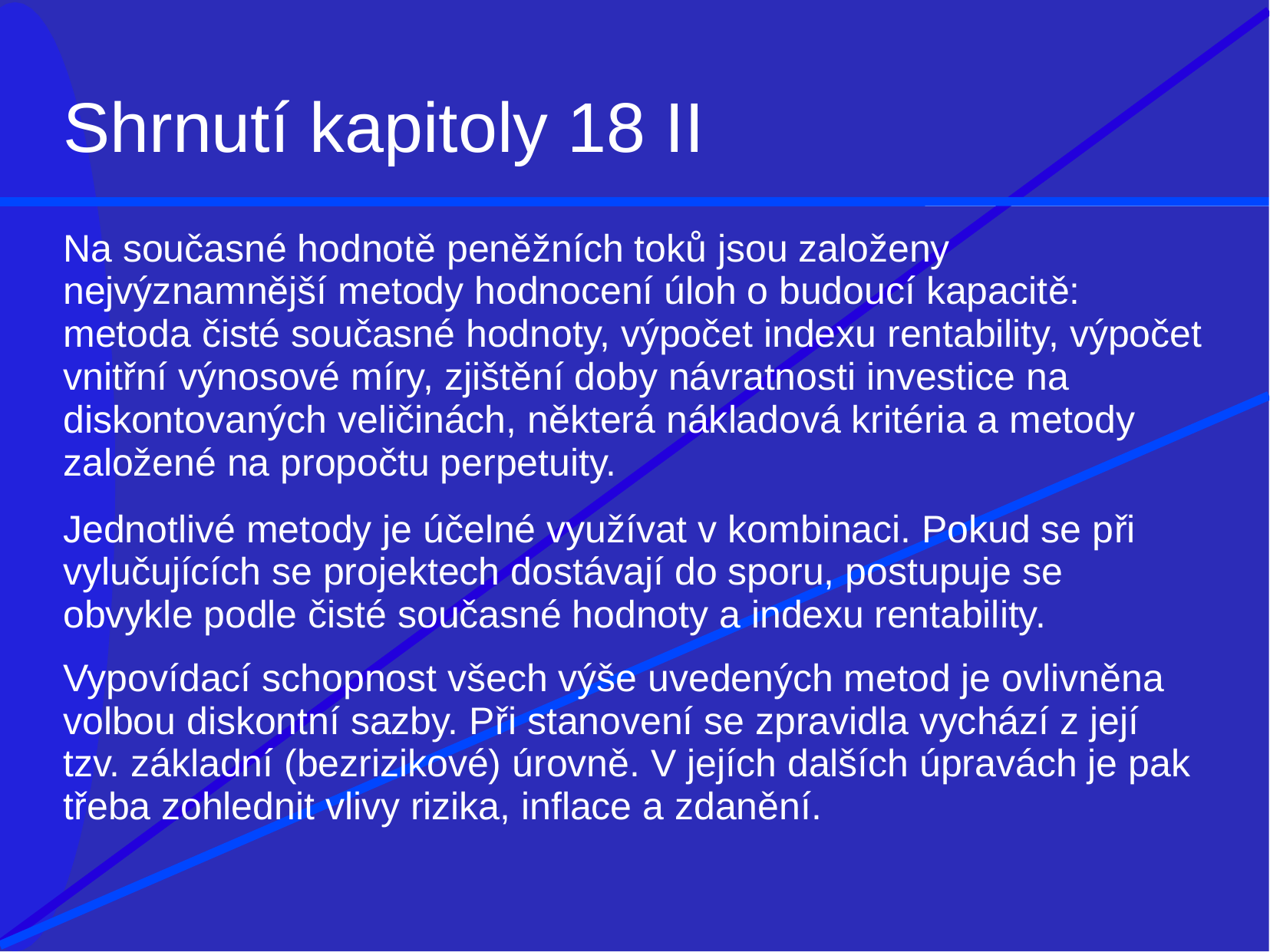

# Shrnutí kapitoly 18 II
Na současné hodnotě peněžních toků jsou založeny nejvýznamnější metody hodnocení úloh o budoucí kapacitě: metoda čisté současné hodnoty, výpočet indexu rentability, výpočet vnitřní výnosové míry, zjištění doby návratnosti investice na diskontovaných veličinách, některá nákladová kritéria a metody založené na propočtu perpetuity.
Jednotlivé metody je účelné využívat v kombinaci. Pokud se při vylučujících se projektech dostávají do sporu, postupuje se obvykle podle čisté současné hodnoty a indexu rentability.
Vypovídací schopnost všech výše uvedených metod je ovlivněna volbou diskontní sazby. Při stanovení se zpravidla vychází z její tzv. základní (bezrizikové) úrovně. V jejích dalších úpravách je pak třeba zohlednit vlivy rizika, inflace a zdanění.